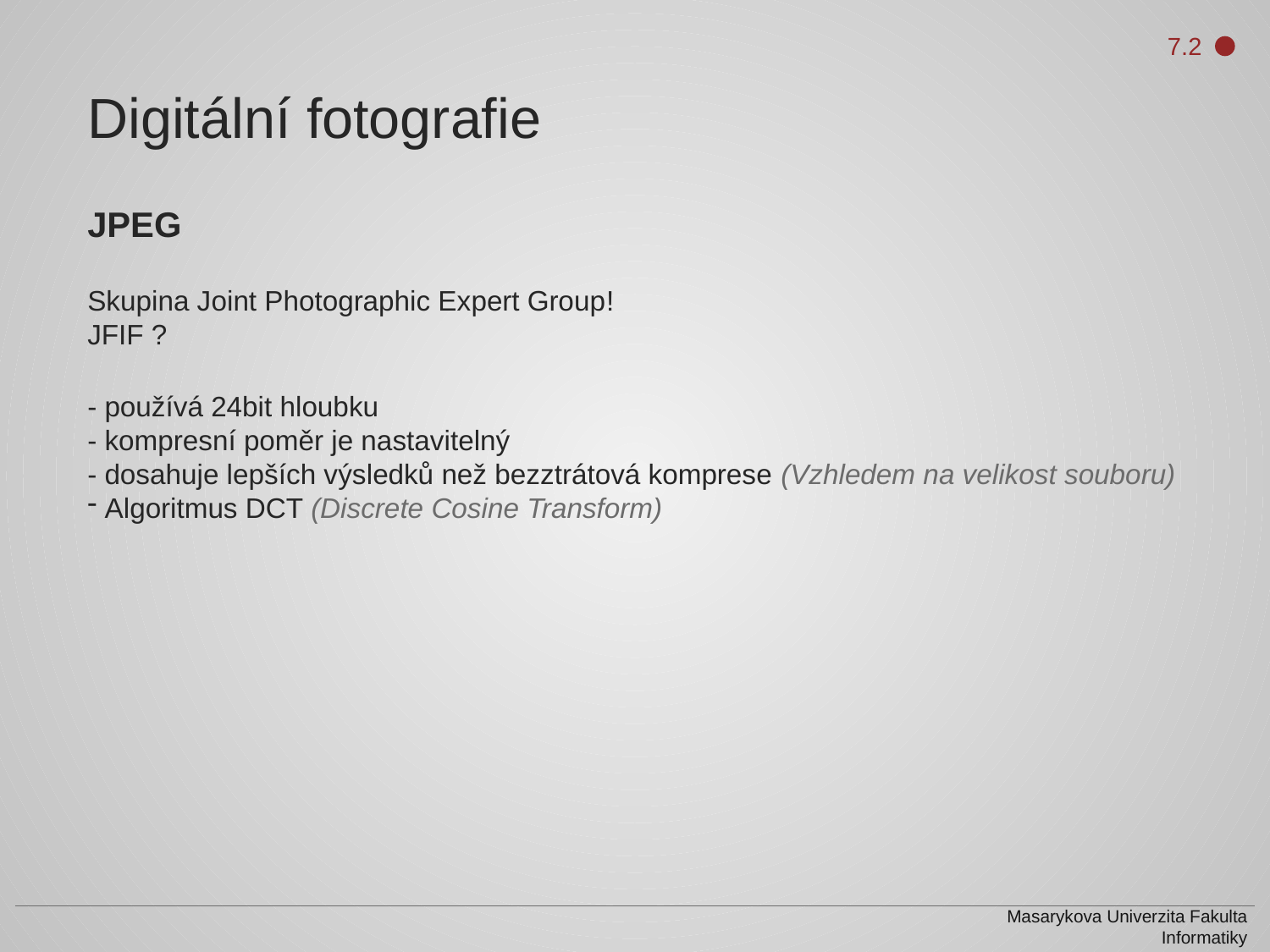

7.2

Digitální fotografie

JPEG

Skupina Joint Photographic Expert Group!
JFIF ?

- používá 24bit hloubku
- kompresní poměr je nastavitelný
- dosahuje lepších výsledků než bezztrátová komprese (Vzhledem na velikost souboru)
 Algoritmus DCT (Discrete Cosine Transform)
Masarykova Univerzita Fakulta Informatiky